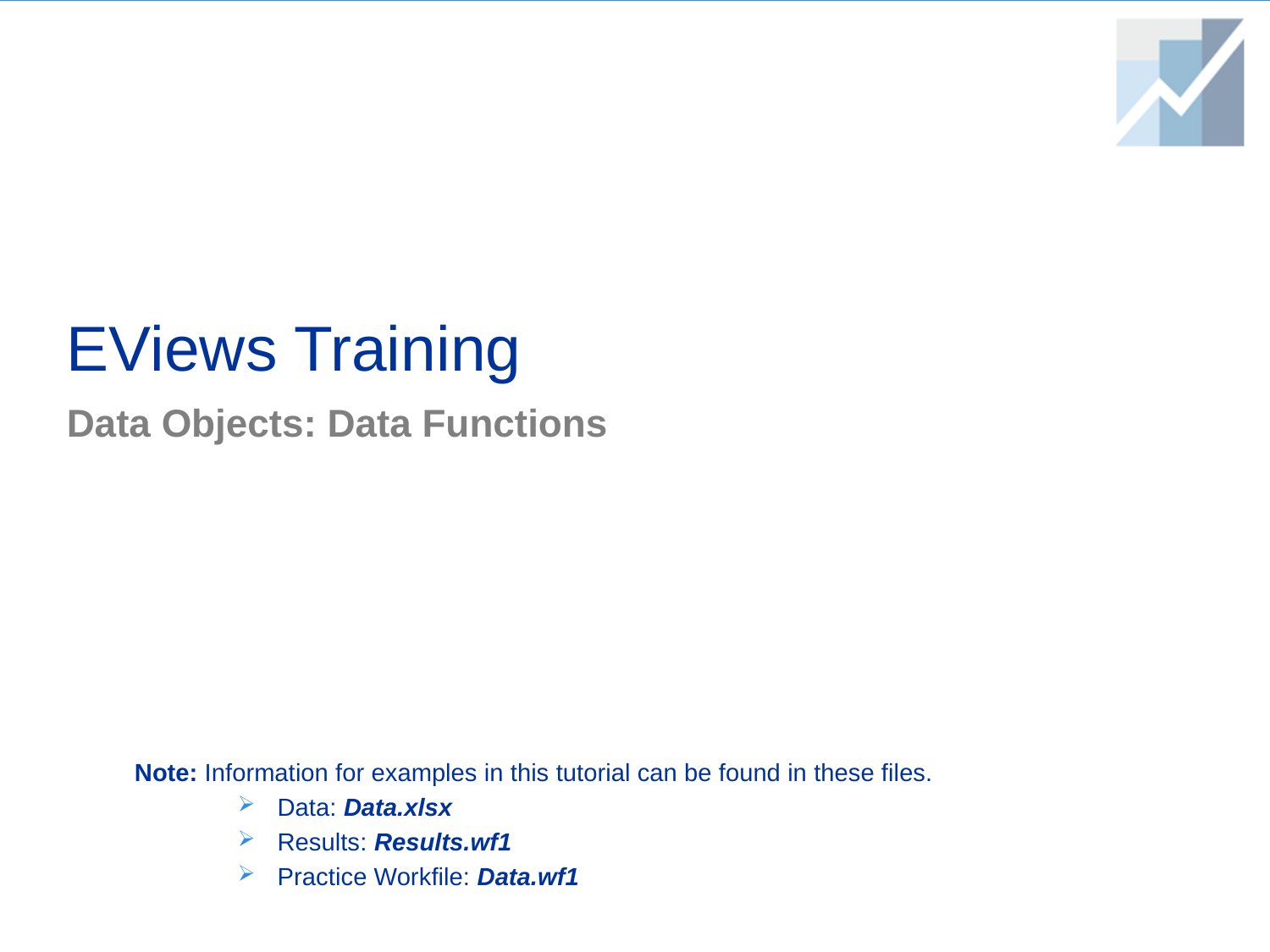

# EViews Training
Data Objects: Data Functions
Note: Information for examples in this tutorial can be found in these files.
Data: Data.xlsx
Results: Results.wf1
Practice Workfile: Data.wf1